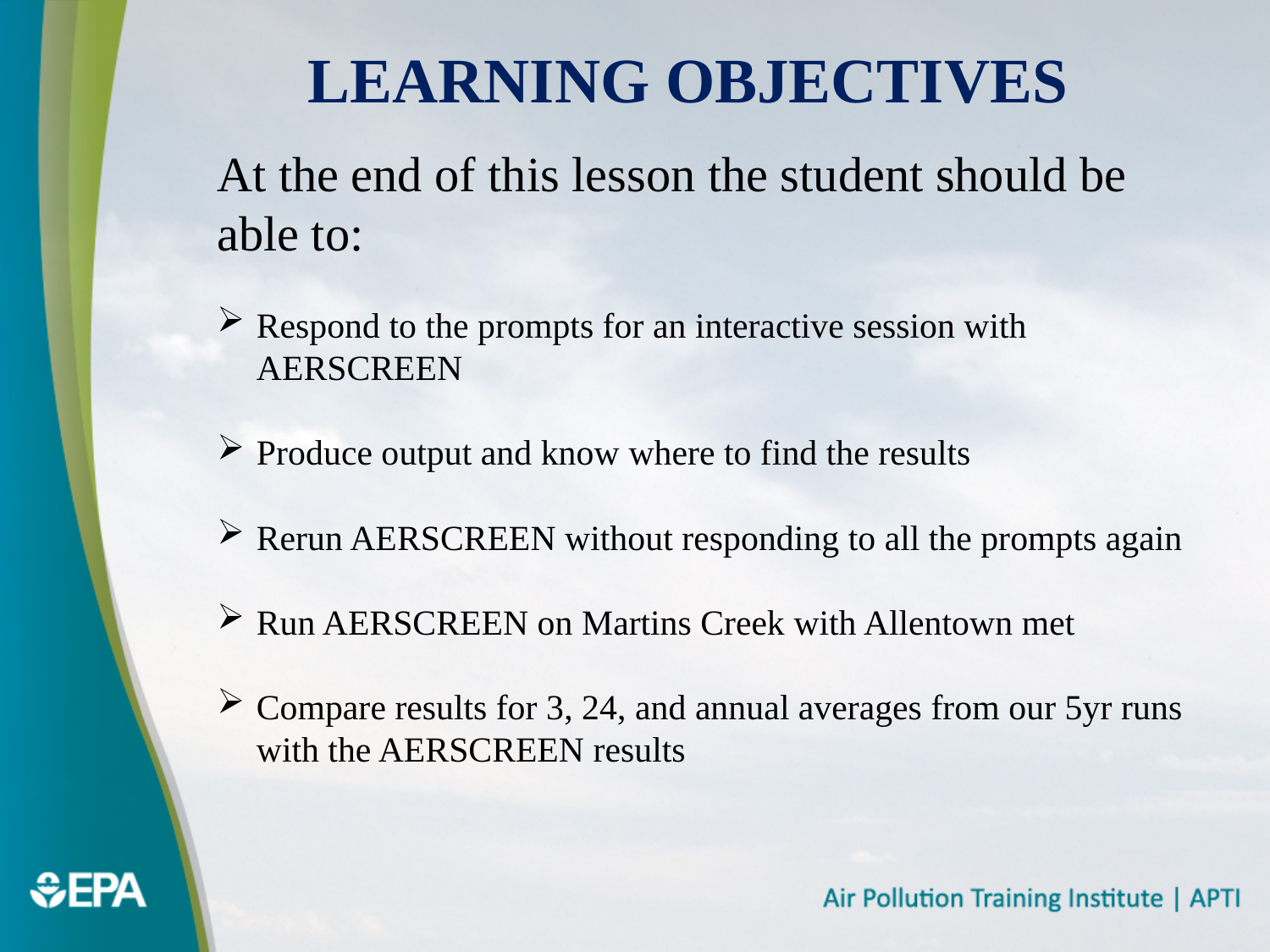

# Learning Objectives
At the end of this lesson the student should be able to:
Respond to the prompts for an interactive session with AERSCREEN
Produce output and know where to find the results
Rerun AERSCREEN without responding to all the prompts again
Run AERSCREEN on Martins Creek with Allentown met
Compare results for 3, 24, and annual averages from our 5yr runs with the AERSCREEN results